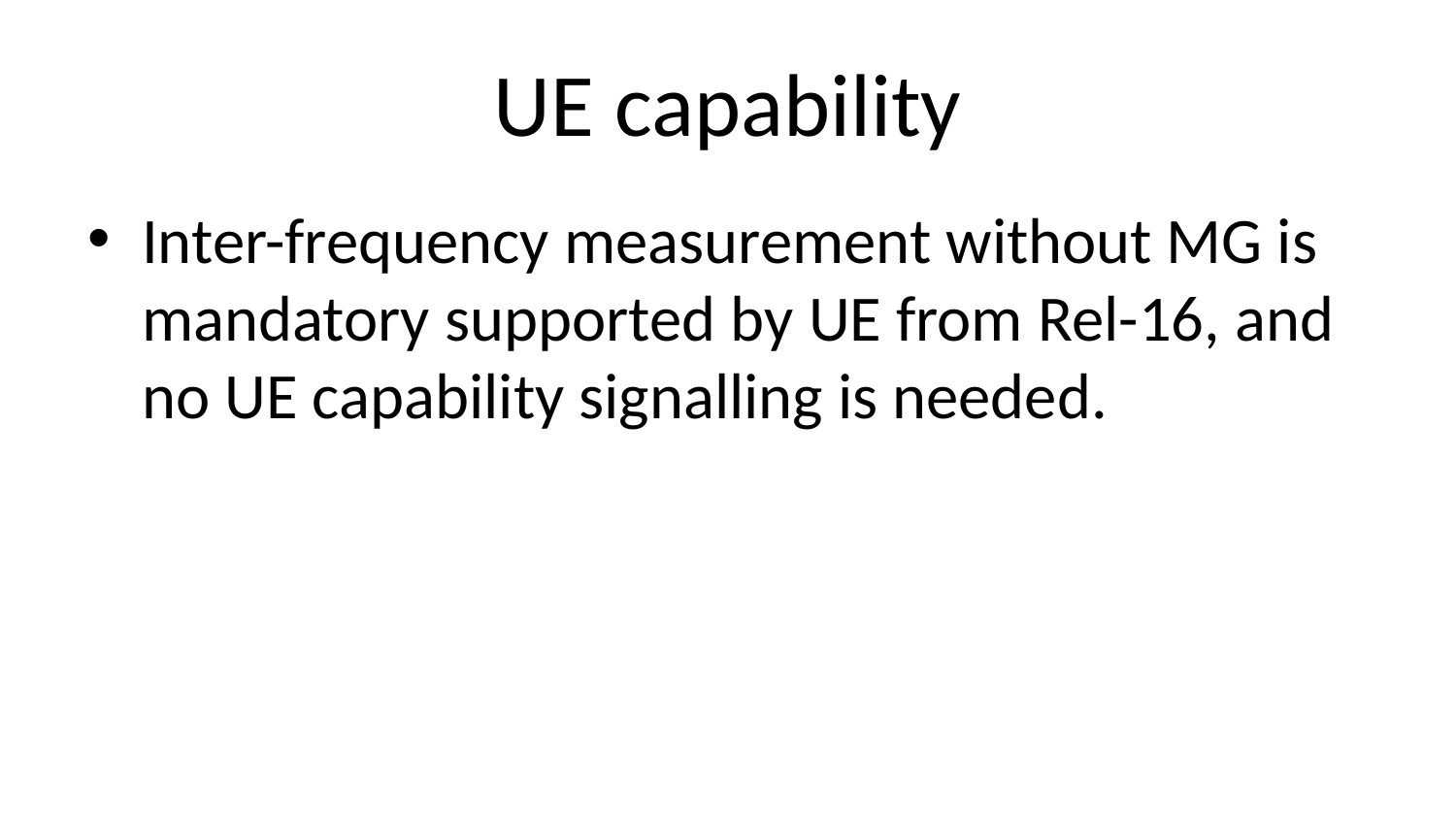

# UE capability
Inter-frequency measurement without MG is mandatory supported by UE from Rel-16, and no UE capability signalling is needed.